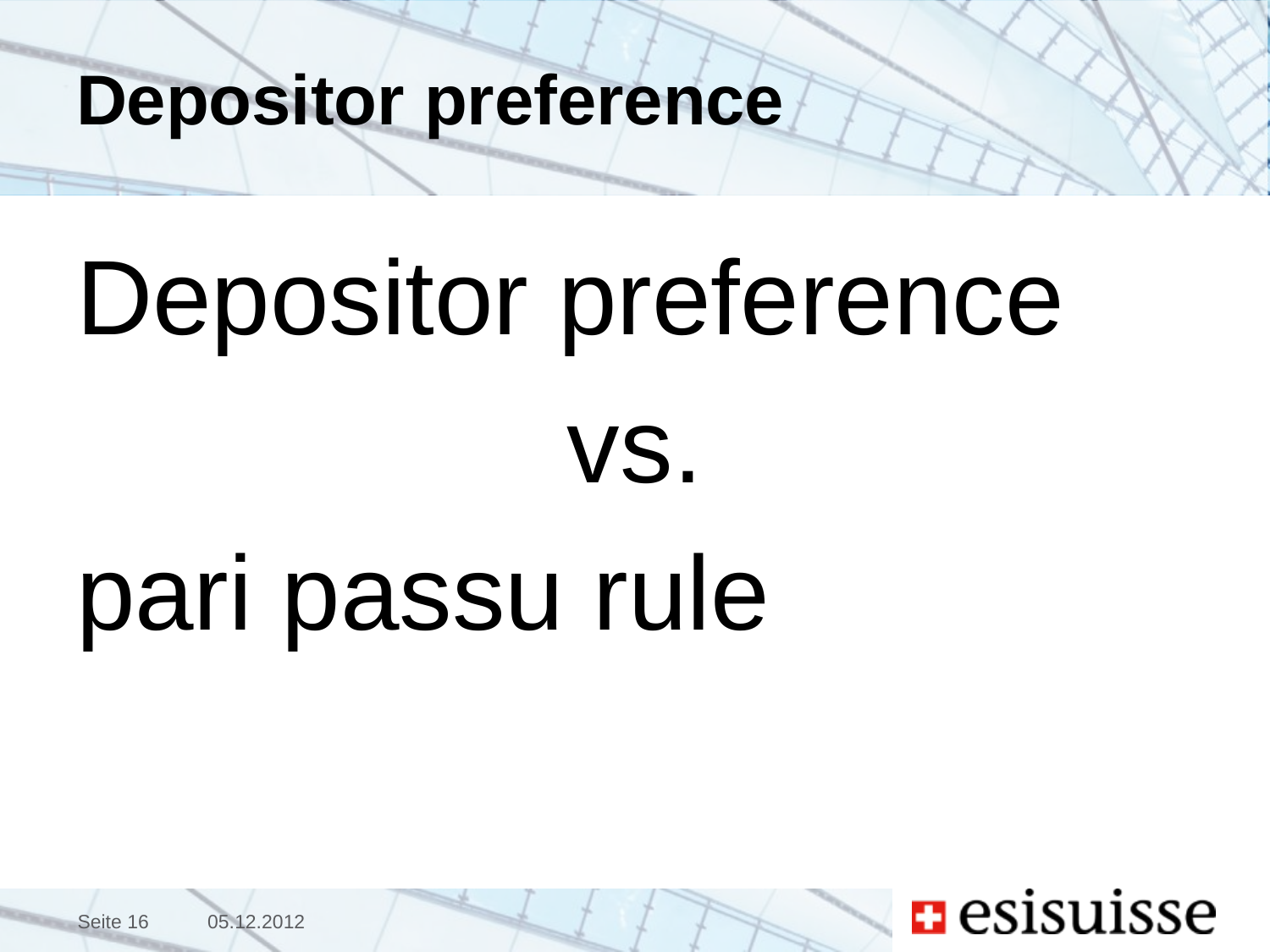

# Depositor preference
Depositor preference
vs.
pari passu rule

Seite 16
05.12.2012